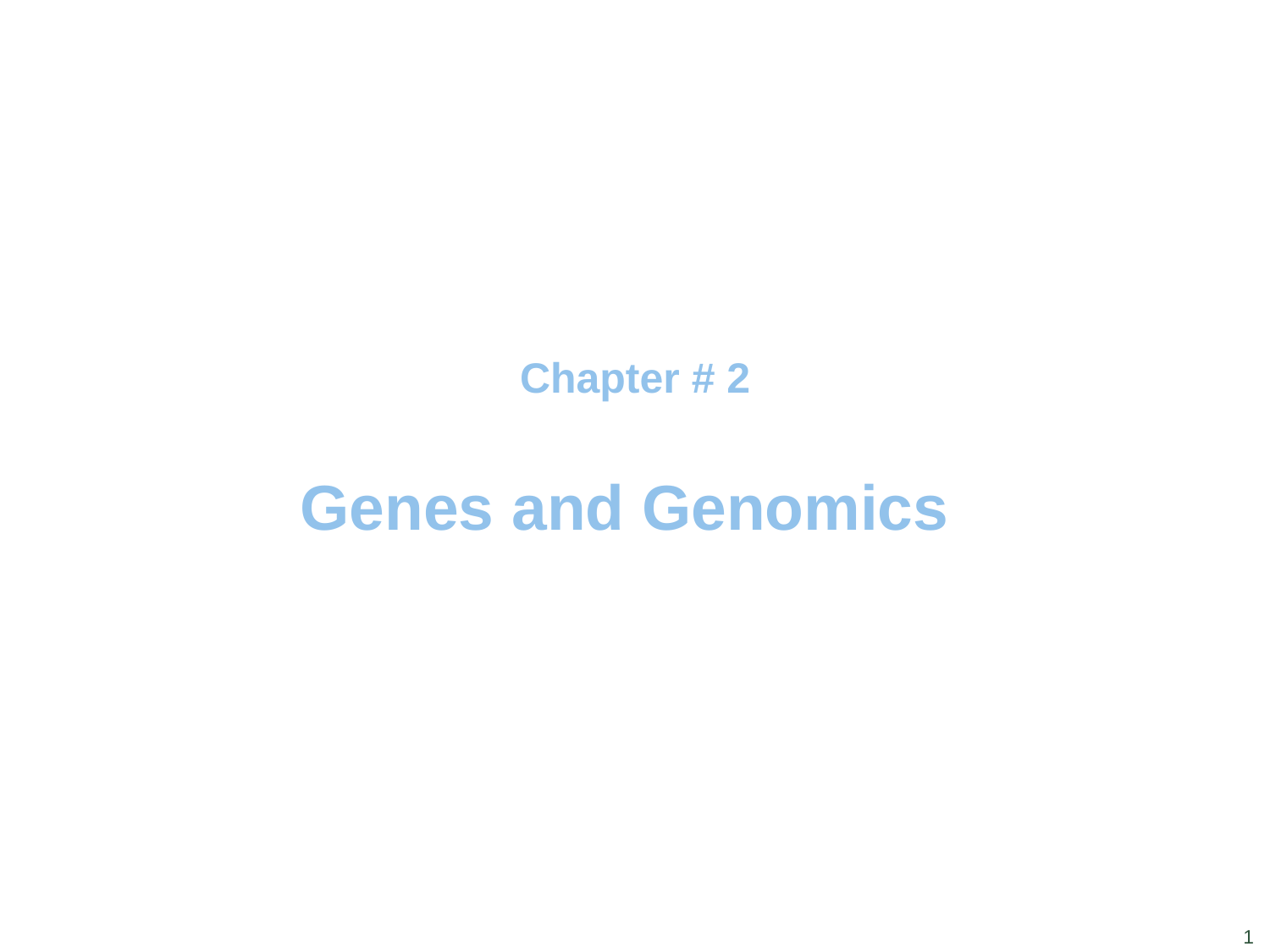

Major fields of biotechnology

Chapter # 2
Chapter # 1
# Genes and Genomics
Title in here
1